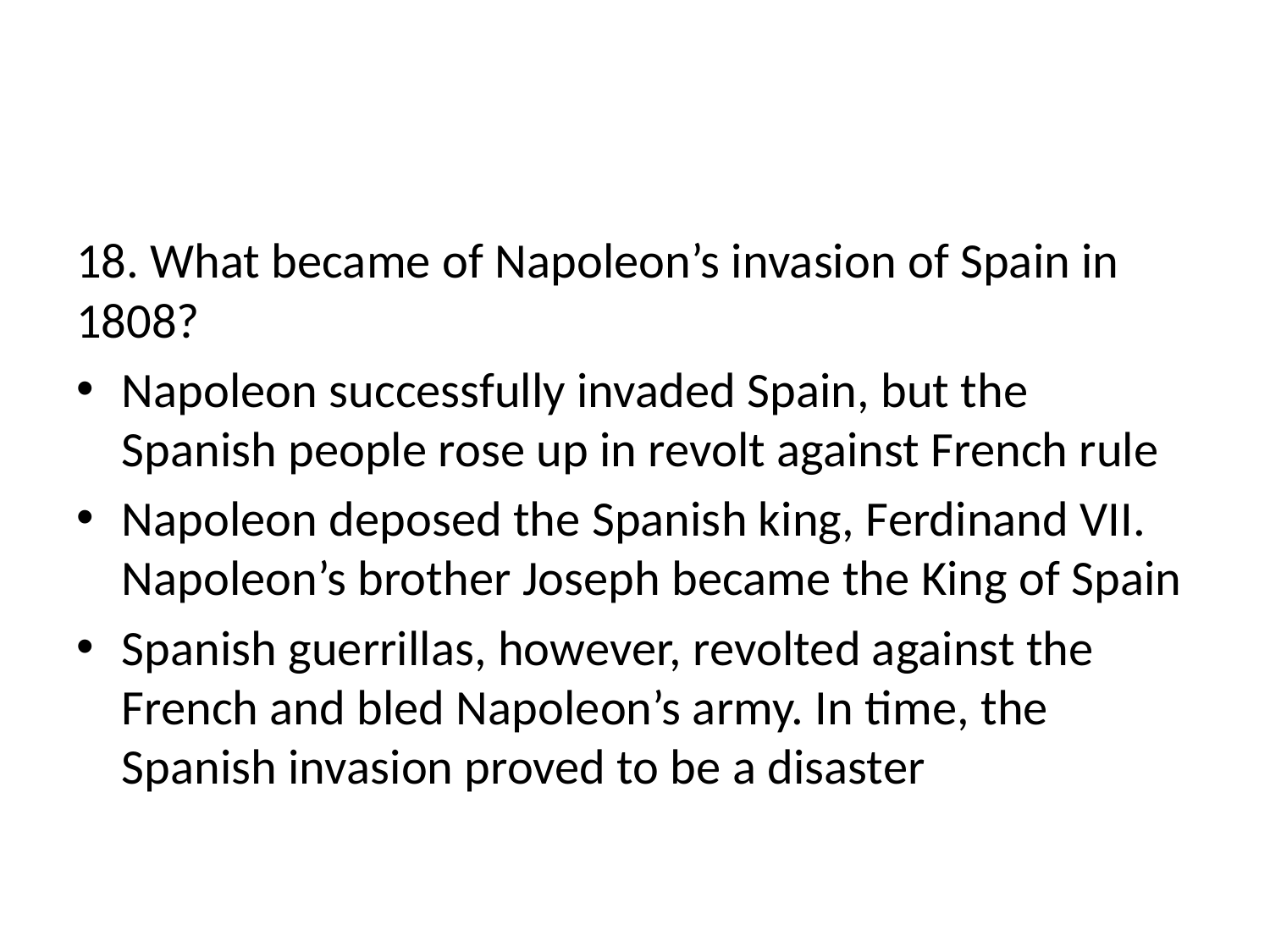

#
18. What became of Napoleon’s invasion of Spain in 1808?
Napoleon successfully invaded Spain, but the Spanish people rose up in revolt against French rule
Napoleon deposed the Spanish king, Ferdinand VII. Napoleon’s brother Joseph became the King of Spain
Spanish guerrillas, however, revolted against the French and bled Napoleon’s army. In time, the Spanish invasion proved to be a disaster